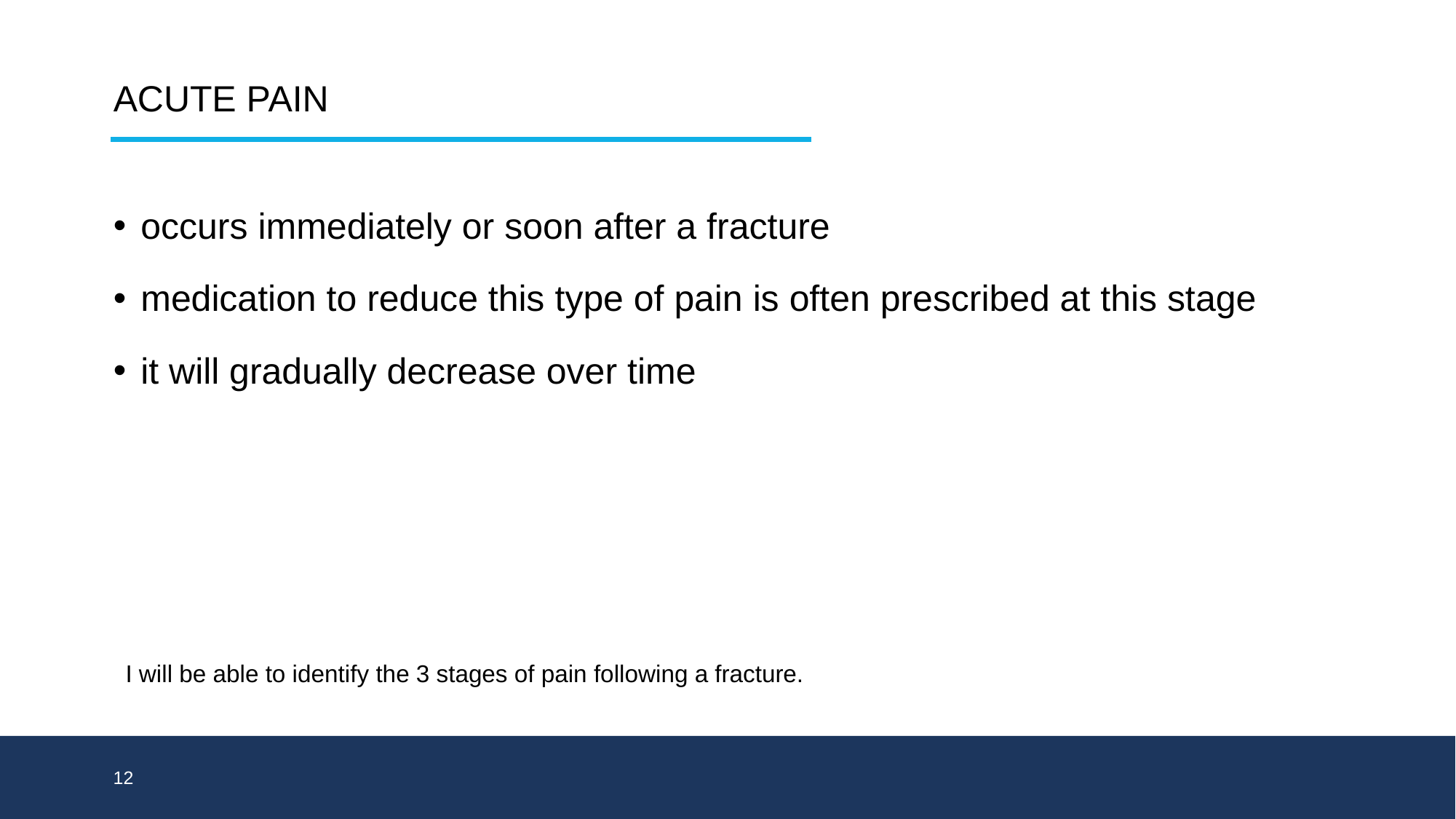

# Acute Pain
occurs immediately or soon after a fracture
medication to reduce this type of pain is often prescribed at this stage
it will gradually decrease over time

I will be able to identify the 3 stages of pain following a fracture.